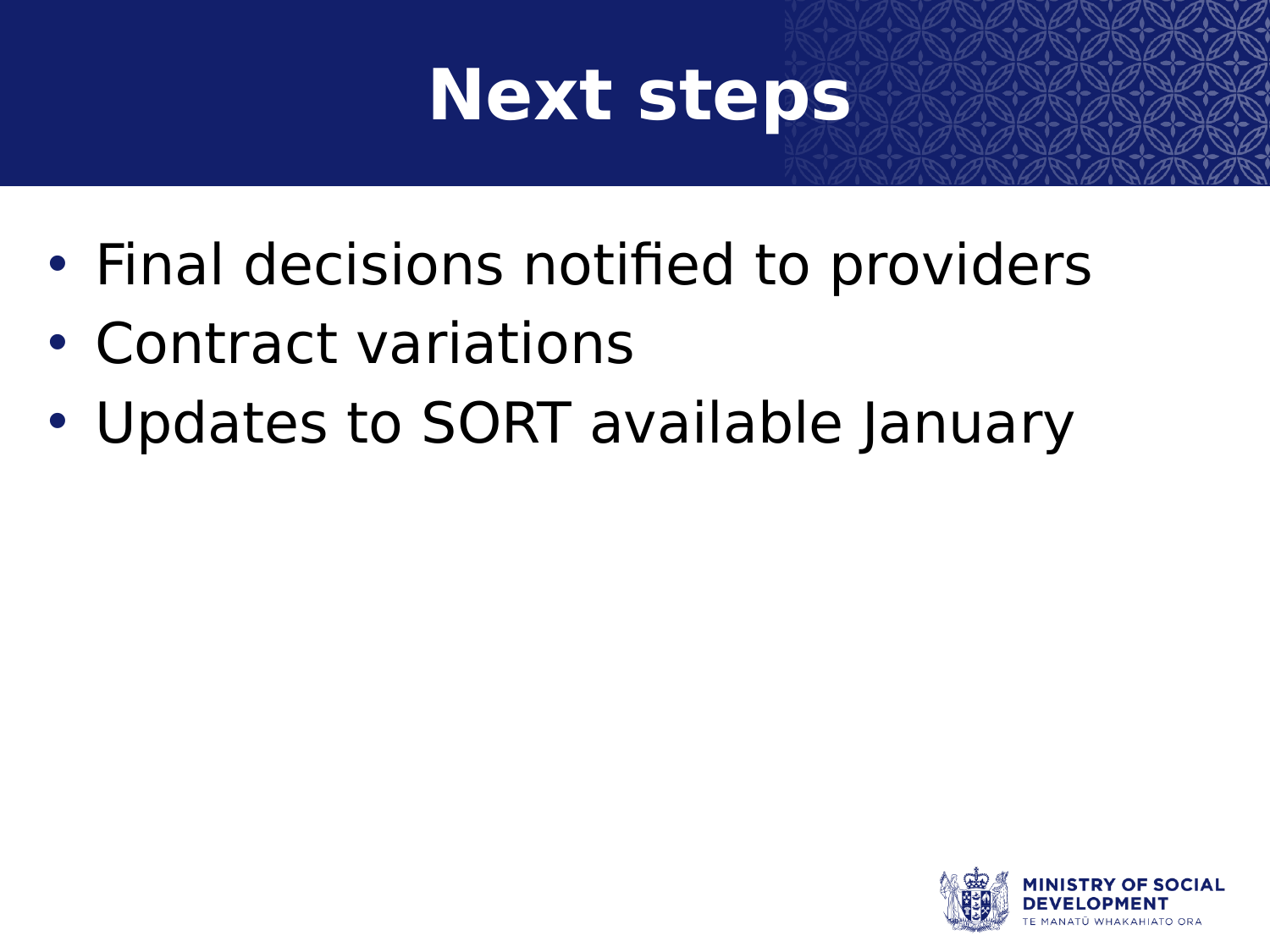

# Next steps
Final decisions notified to providers
Contract variations
Updates to SORT available January